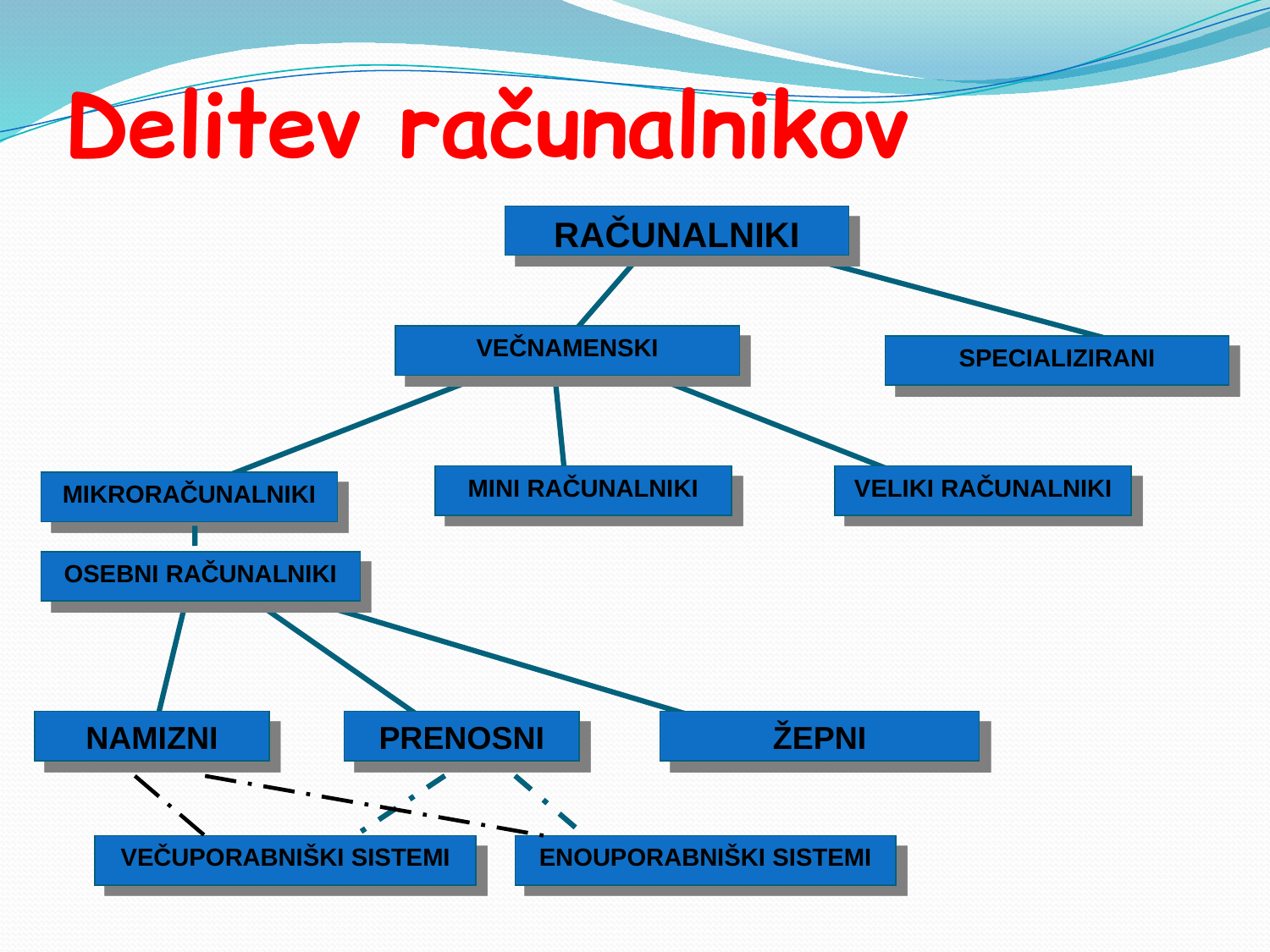

# Delitev računalnikov
RAČUNALNIKI

VEČNAMENSKI
SPECIALIZIRANI

MINI RAČUNALNIKI
VELIKI RAČUNALNIKI
MIKRORAČUNALNIKI

OSEBNI RAČUNALNIKI

NAMIZNI
PRENOSNI
ŽEPNI

VEČUPORABNIŠKI SISTEMI
ENOUPORABNIŠKI SISTEMI